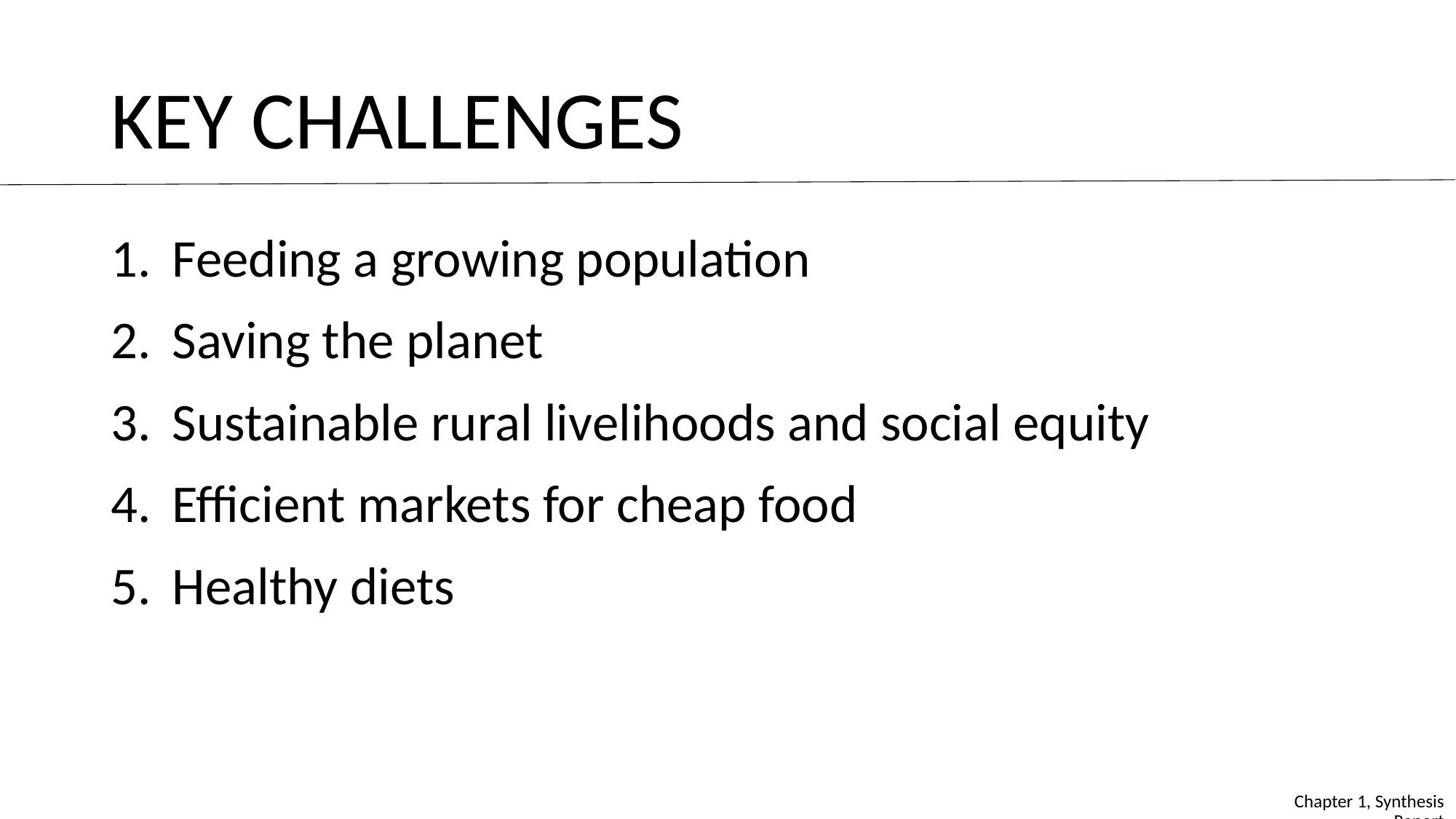

KEY CHALLENGES
Feeding a growing population
Saving the planet
Sustainable rural livelihoods and social equity
Efficient markets for cheap food
Healthy diets
Chapter 1, Synthesis Report